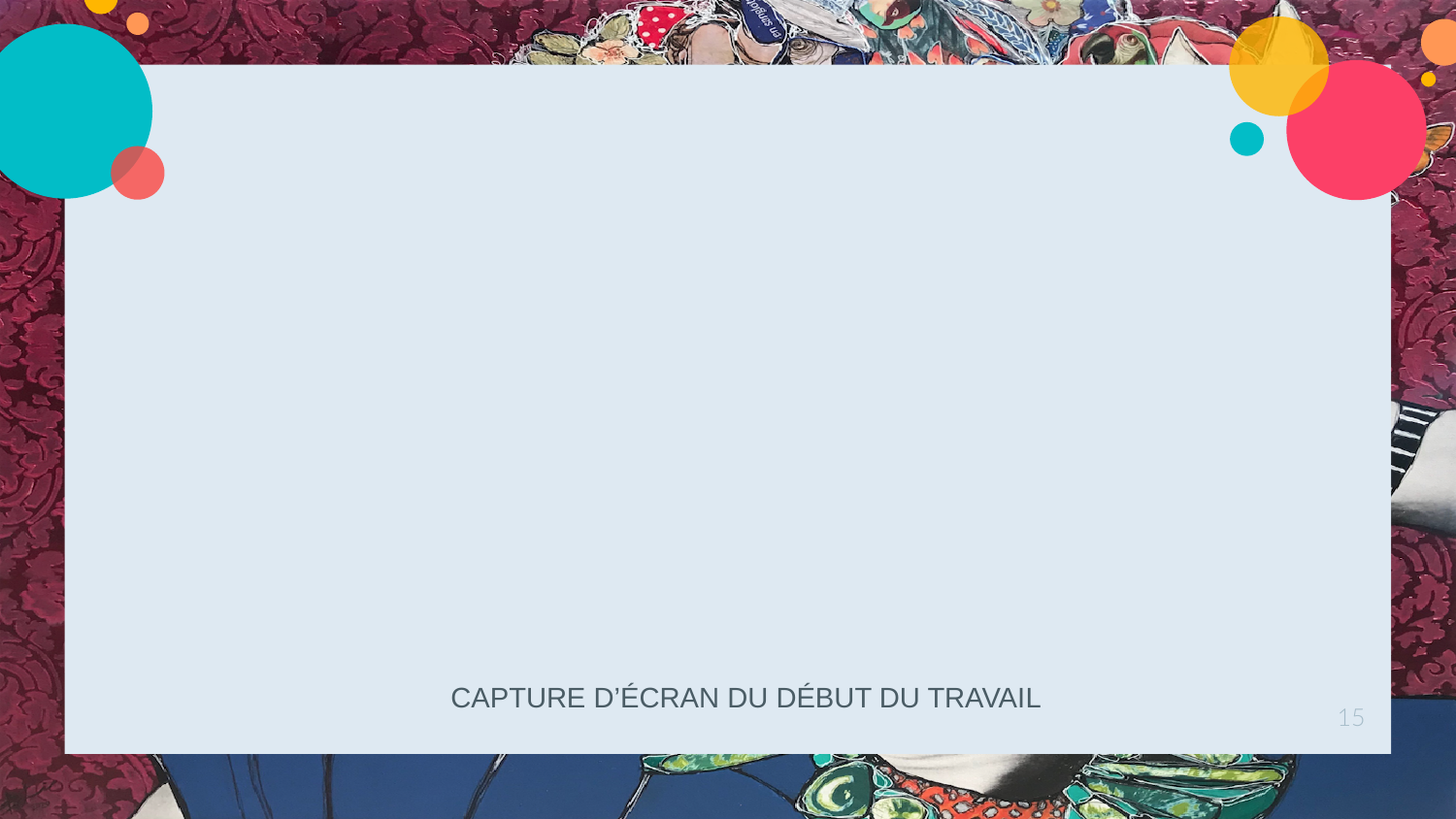

CAPTURE D’ÉCRAN DU DÉBUT DU TRAVAIL
15